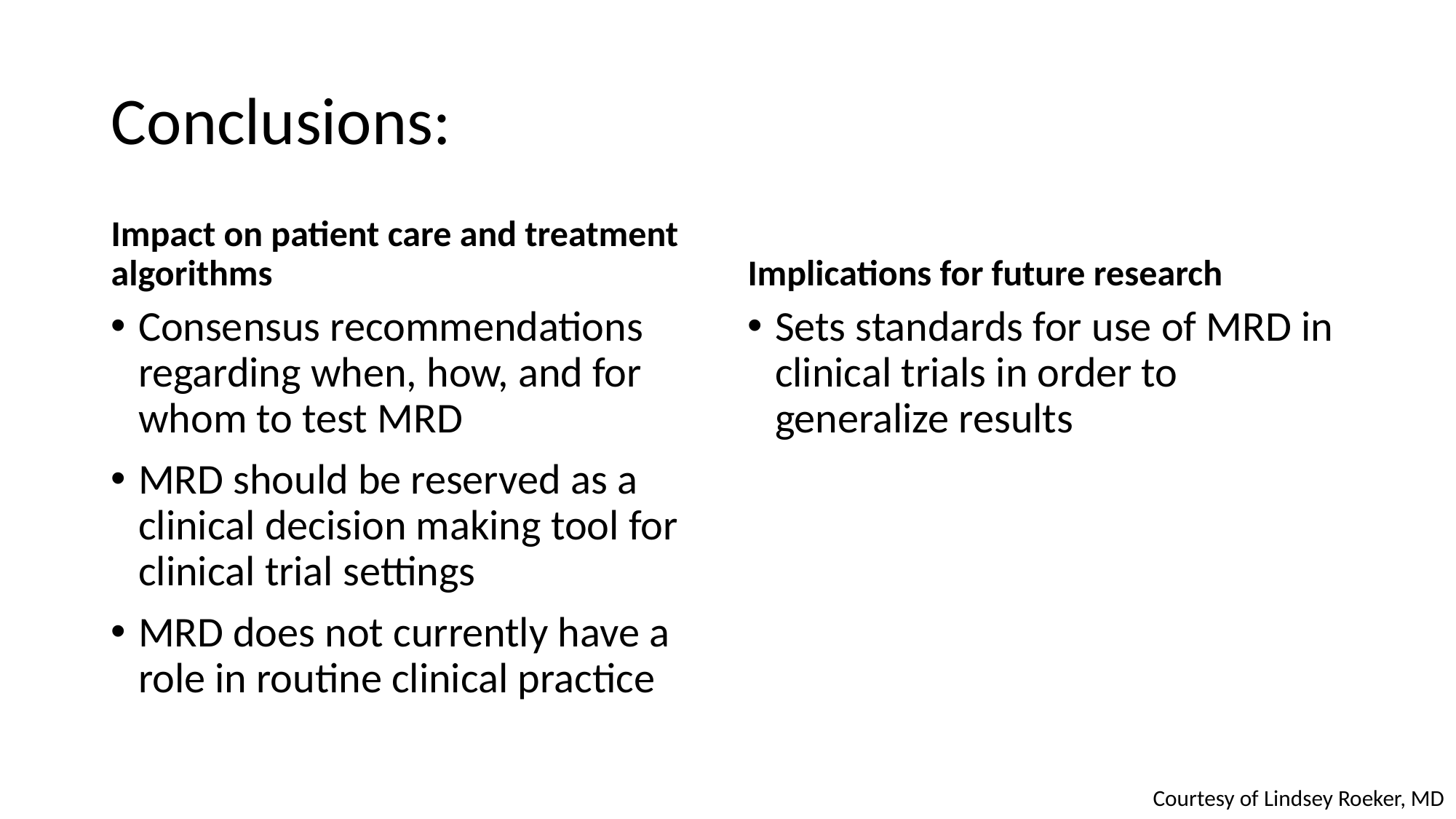

# Conclusions:
Impact on patient care and treatment algorithms
Implications for future research
Consensus recommendations regarding when, how, and for whom to test MRD
MRD should be reserved as a clinical decision making tool for clinical trial settings
MRD does not currently have a role in routine clinical practice
Sets standards for use of MRD in clinical trials in order to generalize results
Courtesy of Lindsey Roeker, MD